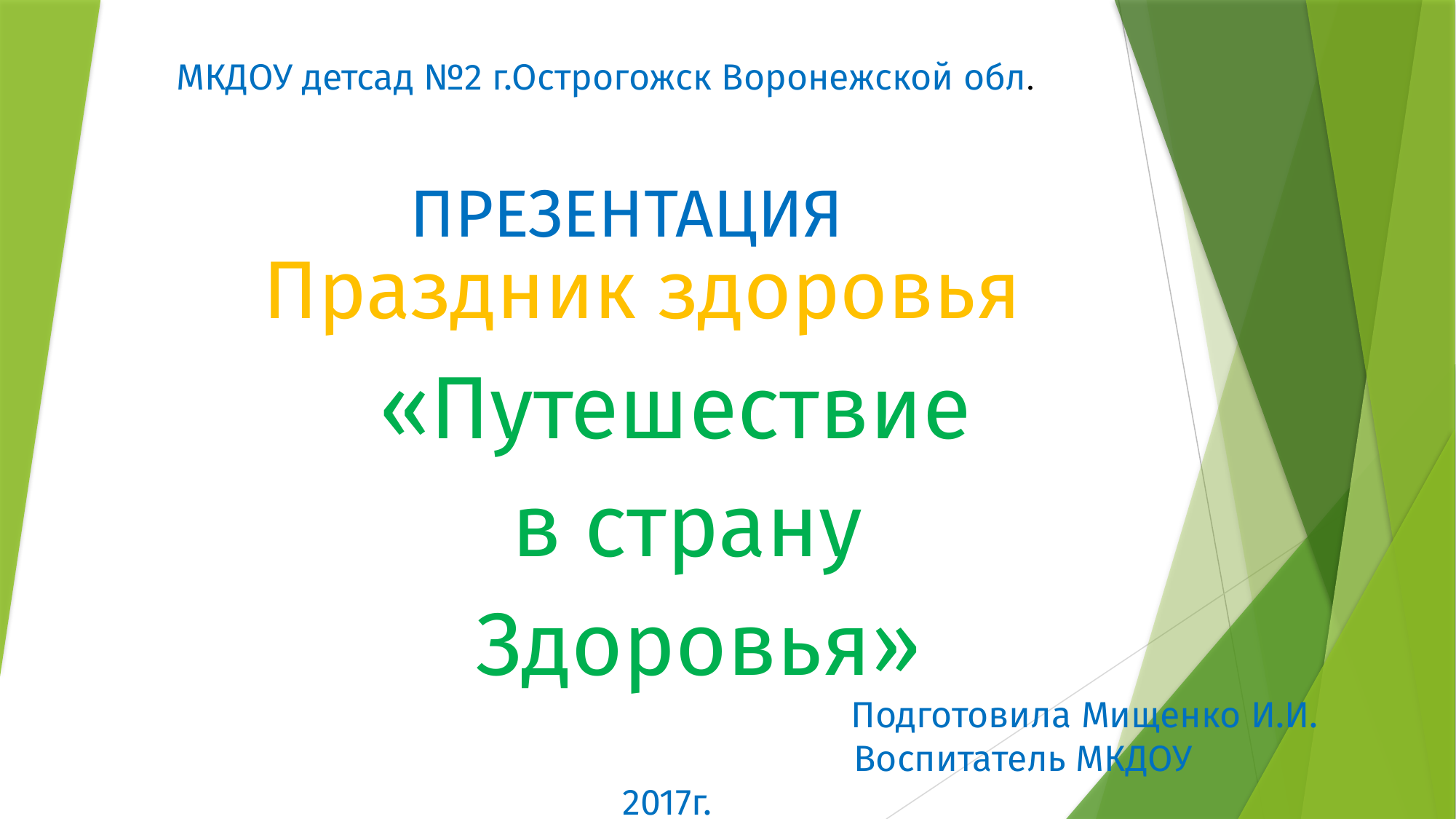

МКДОУ детсад №2 г.Острогожск Воронежской обл.

                                  ПРЕЗЕНТАЦИЯ
# Праздник здоровья
«Путешествие
в страну
 Здоровья»
                                          Подготовила Мищенко И.И.
                                Воспитатель МКДОУ
        2017г.